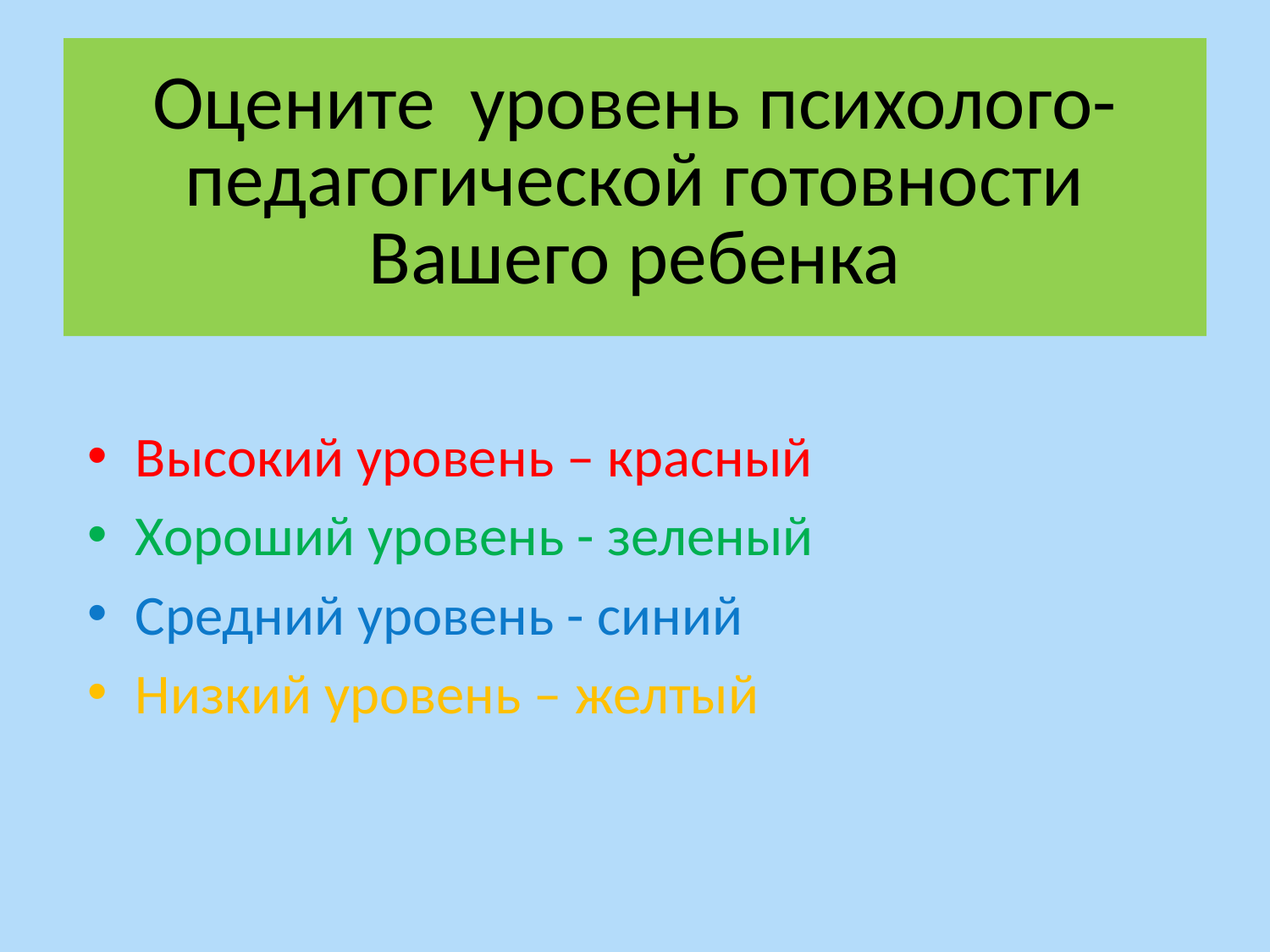

# Оцените  уровень психолого- педагогической готовности Вашего ребенка

Высокий уровень – красный
Хороший уровень - зеленый
Средний уровень - синий
Низкий уровень – желтый